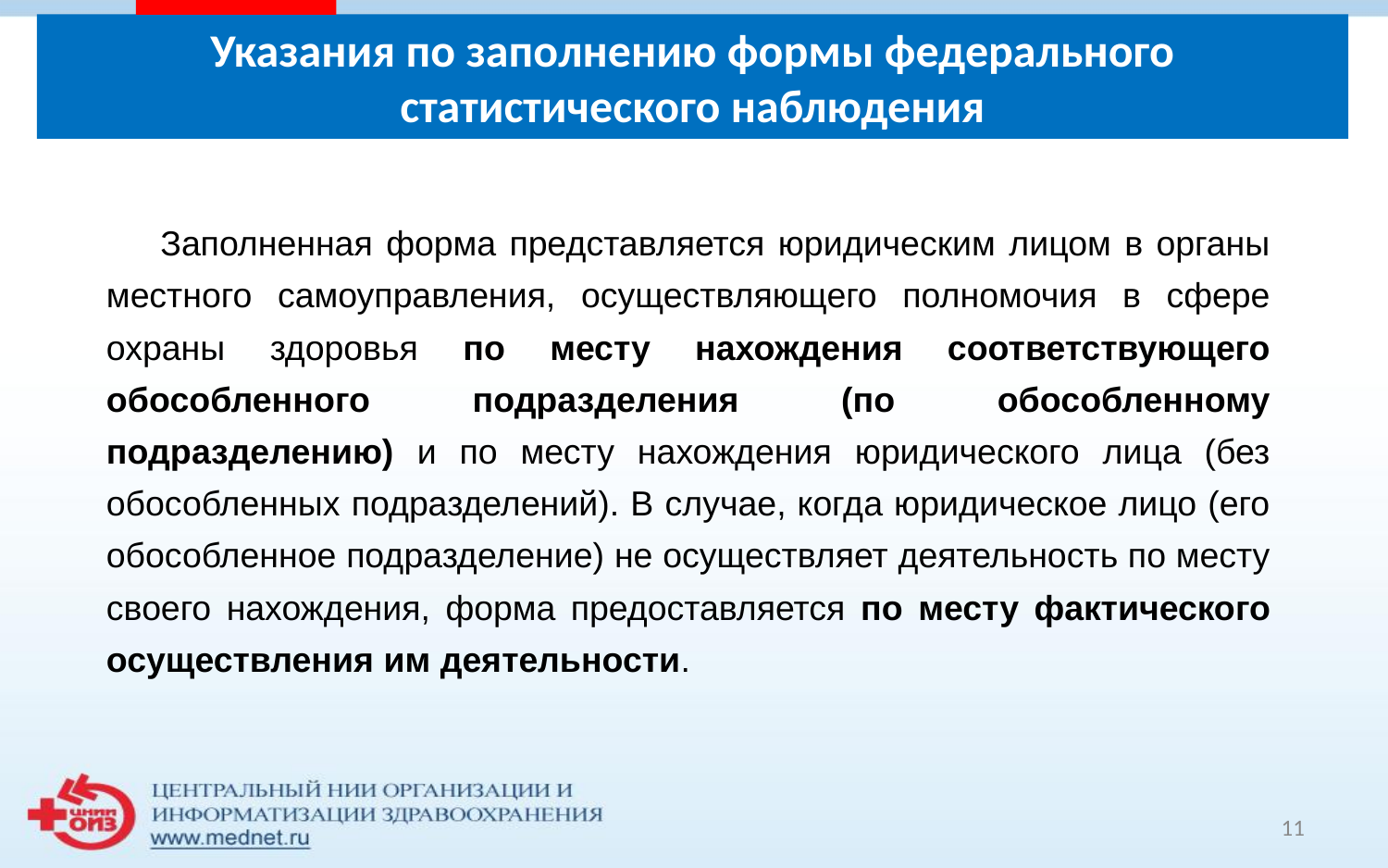

# Указания по заполнению формы федерального статистического наблюдения
Заполненная форма представляется юридическим лицом в органы местного самоуправления, осуществляющего полномочия в сфере охраны здоровья по месту нахождения соответствующего обособленного подразделения (по обособленному подразделению) и по месту нахождения юридического лица (без обособленных подразделений). В случае, когда юридическое лицо (его обособленное подразделение) не осуществляет деятельность по месту своего нахождения, форма предоставляется по месту фактического осуществления им деятельности.
11